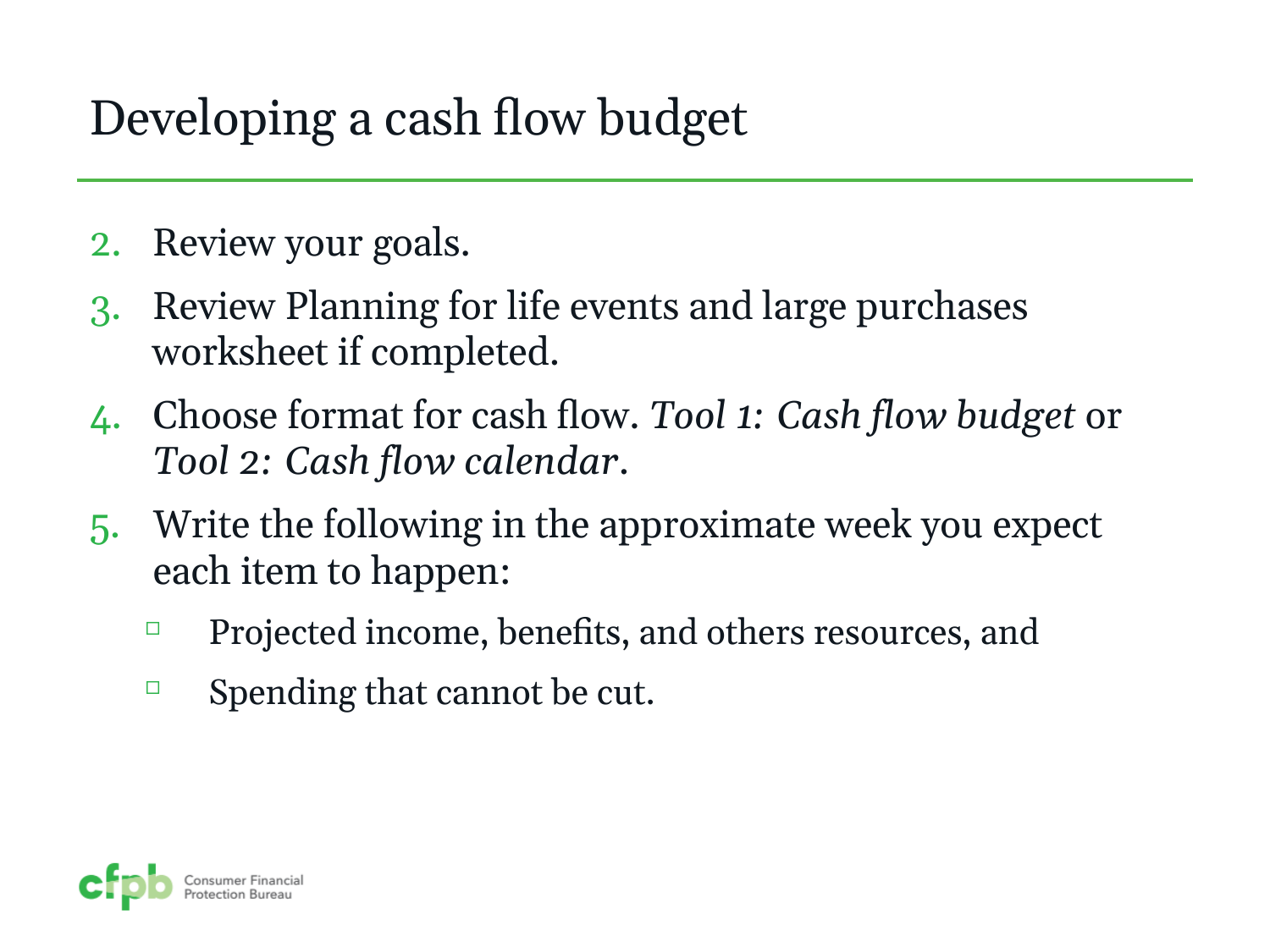

# Developing a cash flow budget
Review your goals.
Review Planning for life events and large purchases worksheet if completed.
Choose format for cash flow. Tool 1: Cash flow budget or Tool 2: Cash flow calendar.
Write the following in the approximate week you expect each item to happen:
Projected income, benefits, and others resources, and
Spending that cannot be cut.